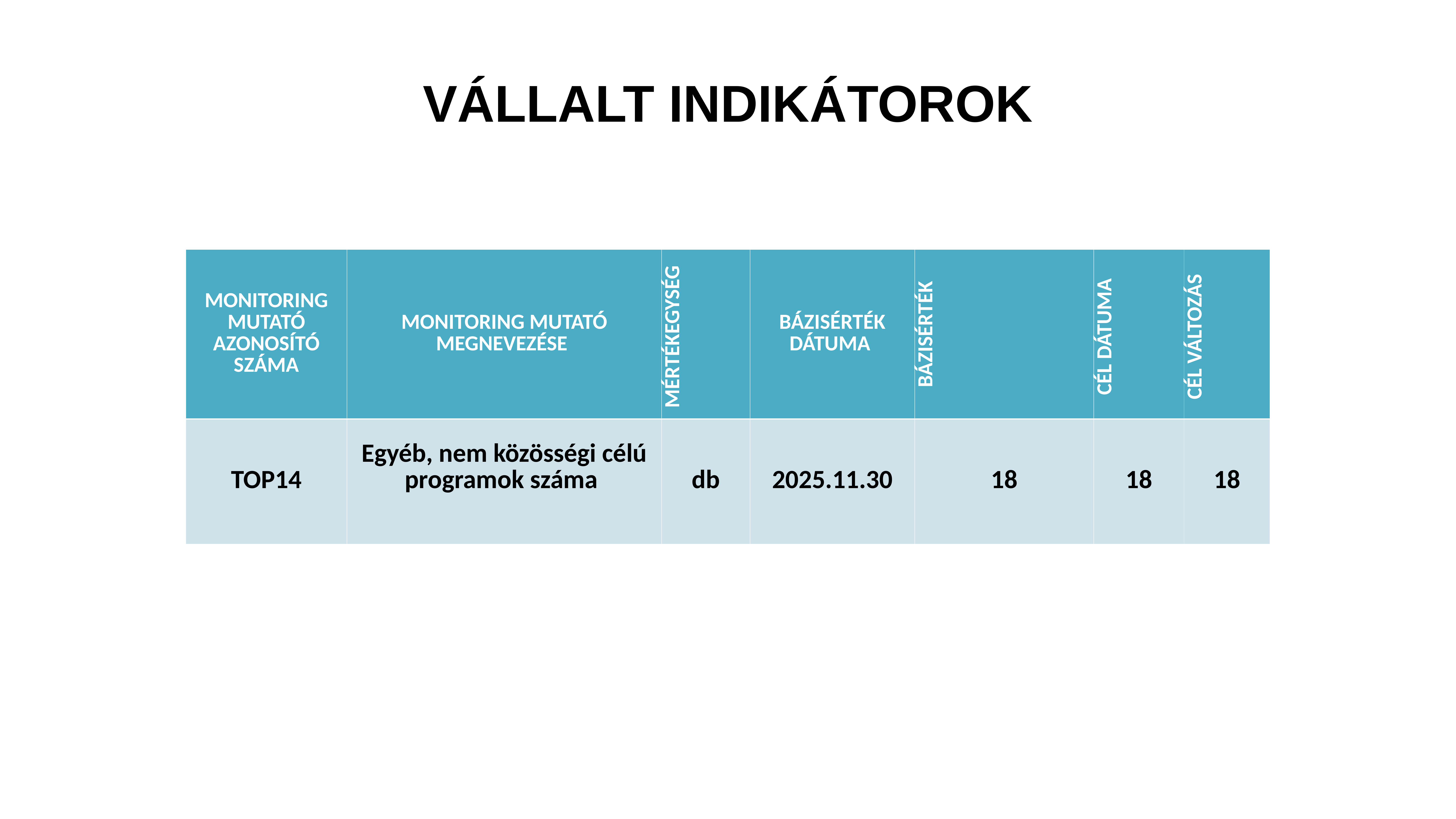

# Vállalt indikátorok
| Monitoring mutató azonosító száma | Monitoring mutató megnevezése | Mértékegység | Bázisérték dátuma | Bázisérték | Cél dátuma | Cél változás |
| --- | --- | --- | --- | --- | --- | --- |
| TOP14 | Egyéb, nem közösségi célú programok száma | db | 2025.11.30 | 18 | 18 | 18 |